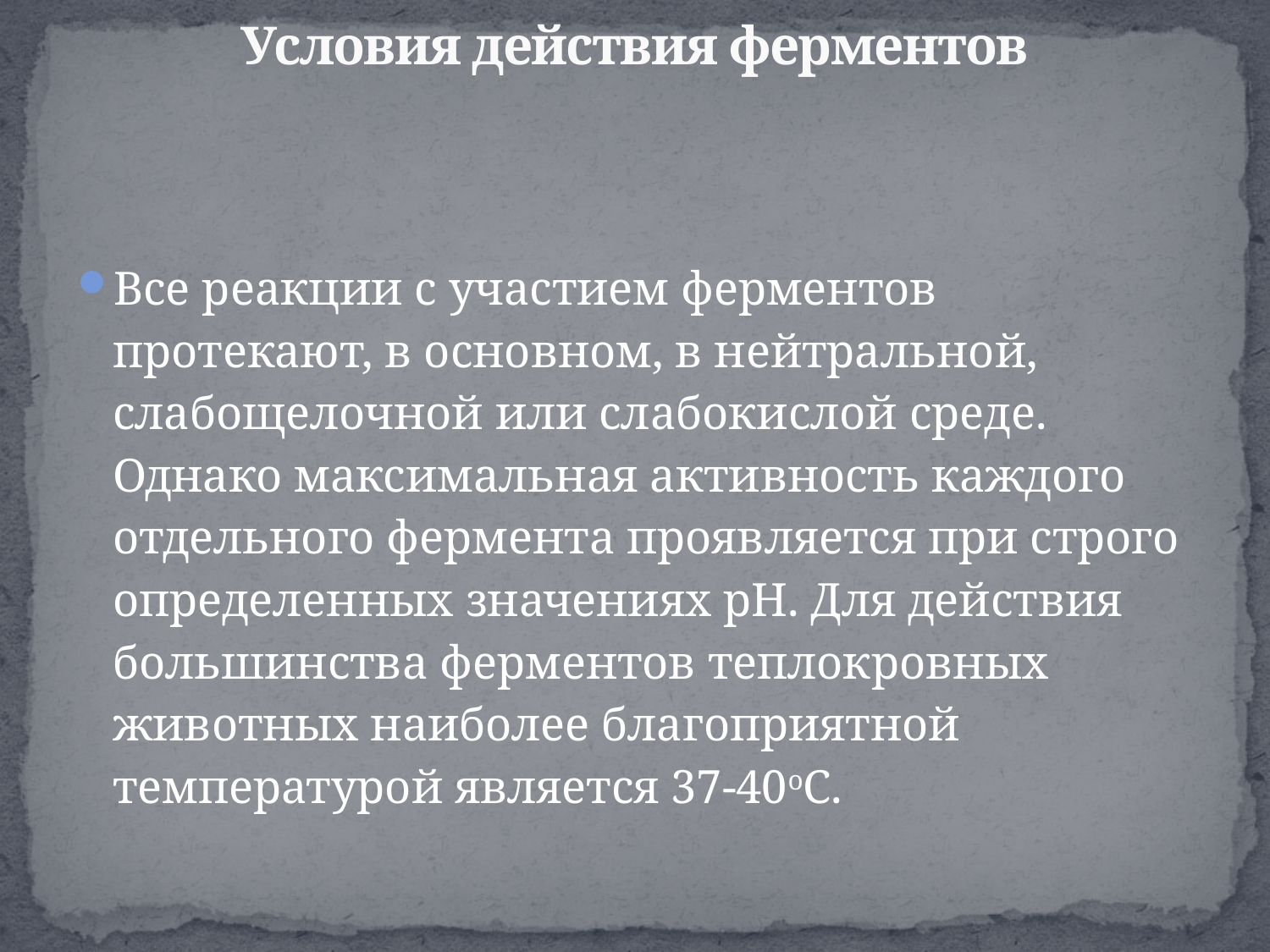

# Условия действия ферментов

Все реакции с участием ферментов протекают, в основном, в нейтральной, слабощелочной или слабокислой среде. Однако максимальная активность каждого отдельного фермента проявляется при строго определенных значениях pH. Для действия большинства ферментов теплокровных животных наиболее благоприятной температурой является 37-40oС.